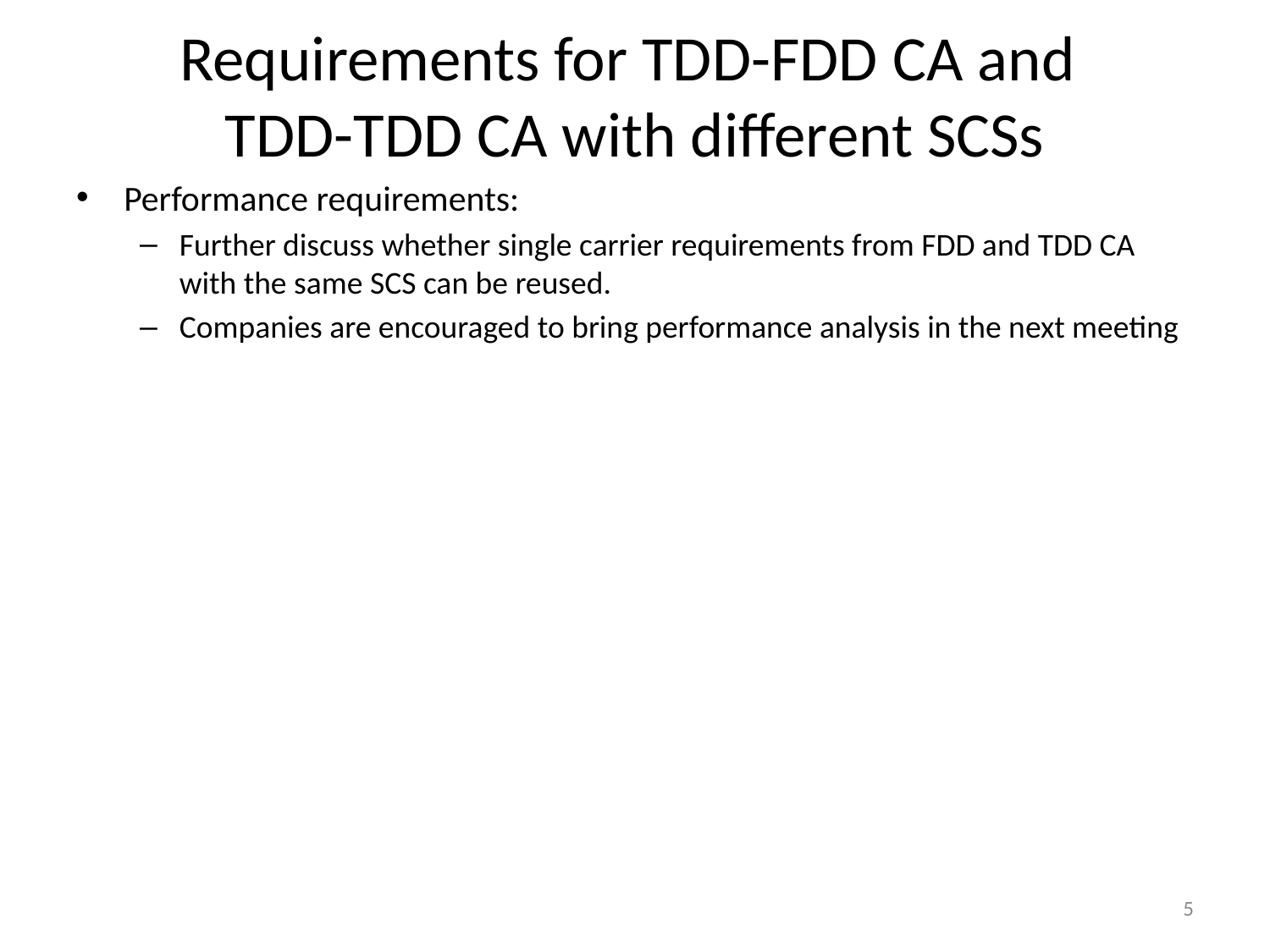

# Requirements for TDD-FDD CA and TDD-TDD CA with different SCSs
Performance requirements:
Further discuss whether single carrier requirements from FDD and TDD CA with the same SCS can be reused.
Companies are encouraged to bring performance analysis in the next meeting
5